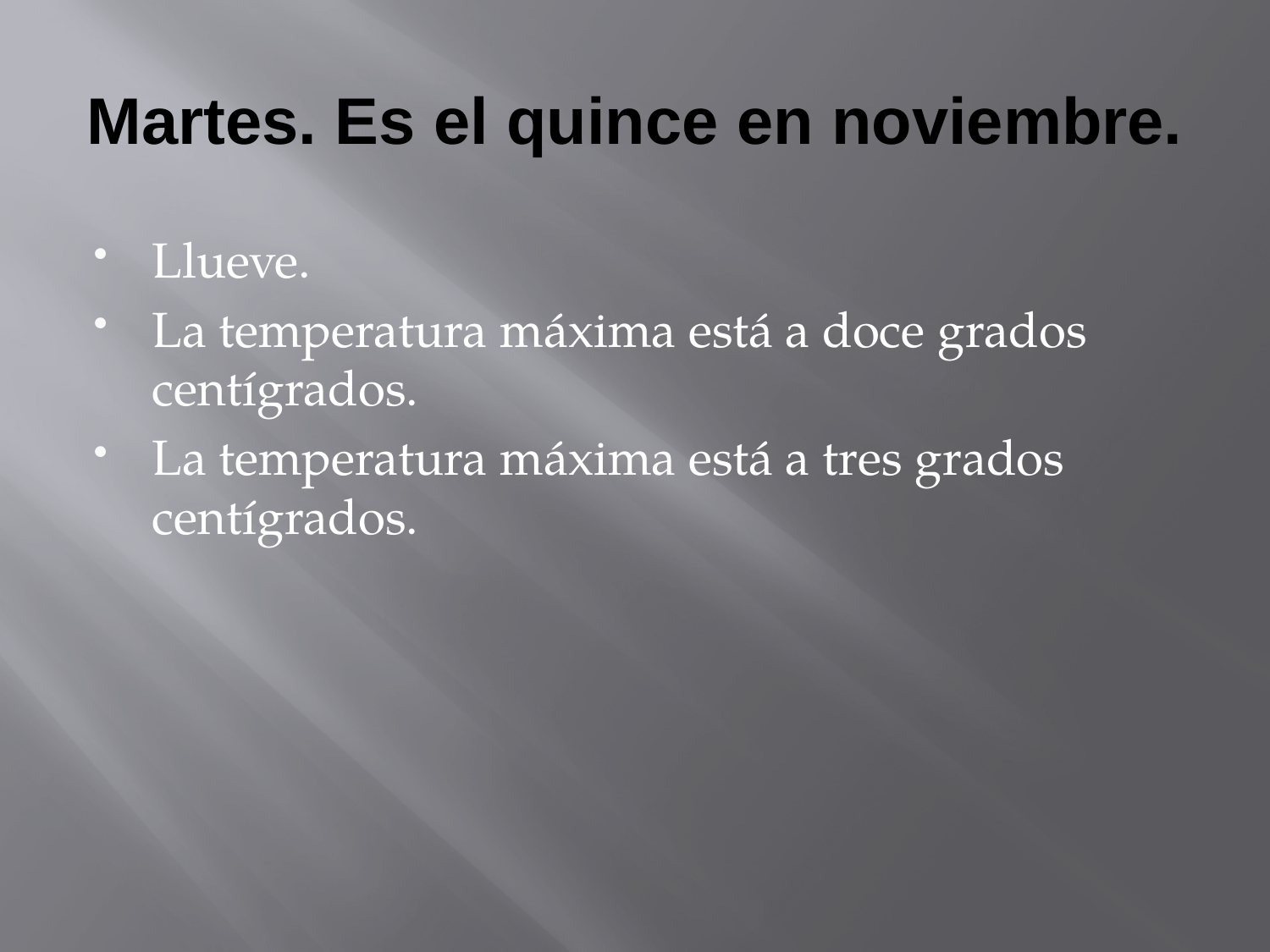

# Martes. Es el quince en noviembre.
Llueve.
La temperatura máxima está a doce grados centígrados.
La temperatura máxima está a tres grados centígrados.